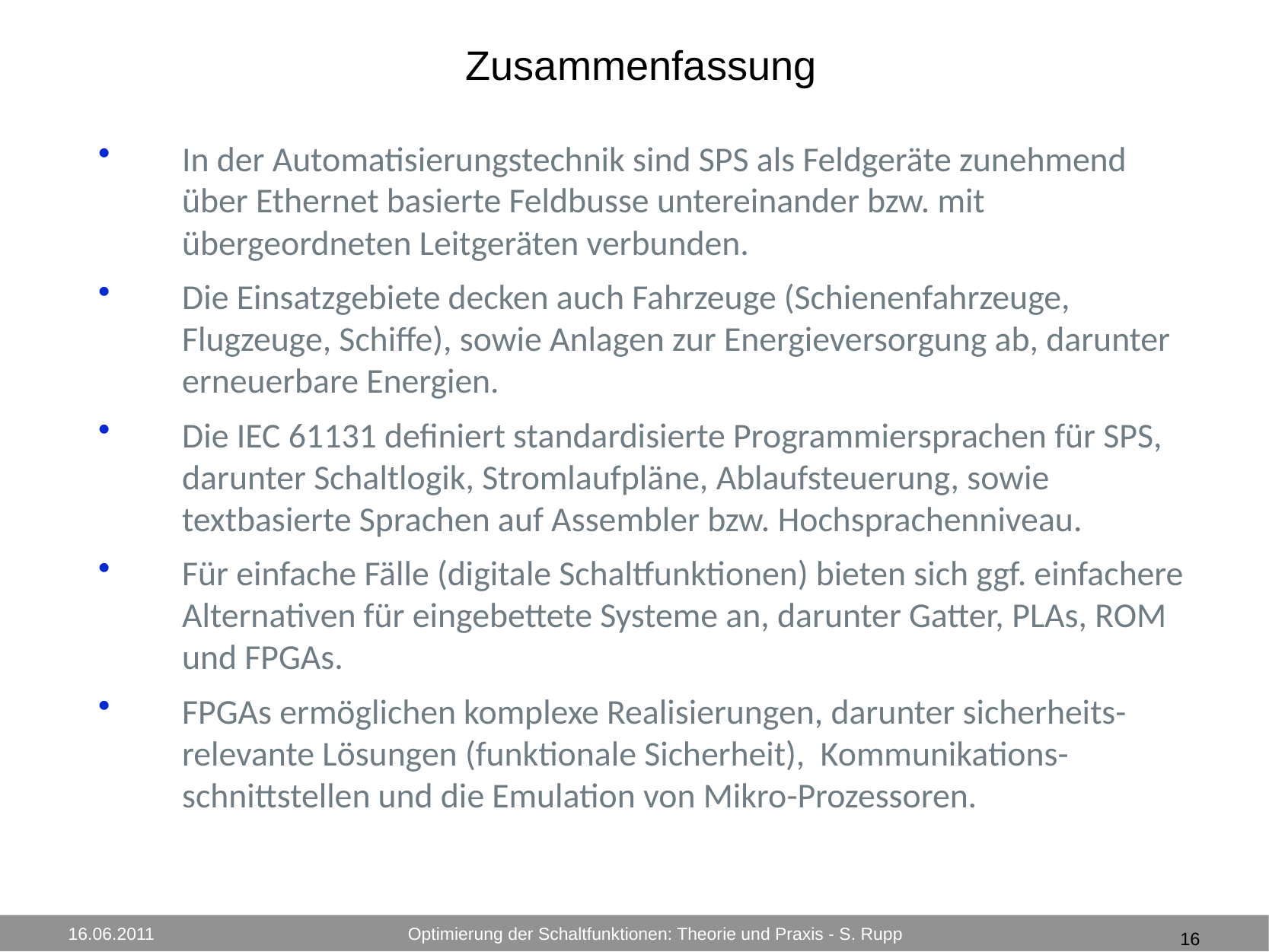

# Zusammenfassung
In der Automatisierungstechnik sind SPS als Feldgeräte zunehmend über Ethernet basierte Feldbusse untereinander bzw. mit übergeordneten Leitgeräten verbunden.
Die Einsatzgebiete decken auch Fahrzeuge (Schienenfahrzeuge, Flugzeuge, Schiffe), sowie Anlagen zur Energieversorgung ab, darunter erneuerbare Energien.
Die IEC 61131 definiert standardisierte Programmiersprachen für SPS, darunter Schaltlogik, Stromlaufpläne, Ablaufsteuerung, sowie textbasierte Sprachen auf Assembler bzw. Hochsprachenniveau.
Für einfache Fälle (digitale Schaltfunktionen) bieten sich ggf. einfachere Alternativen für eingebettete Systeme an, darunter Gatter, PLAs, ROM und FPGAs.
FPGAs ermöglichen komplexe Realisierungen, darunter sicherheits-relevante Lösungen (funktionale Sicherheit),  Kommunikations-schnittstellen und die Emulation von Mikro-Prozessoren.
16